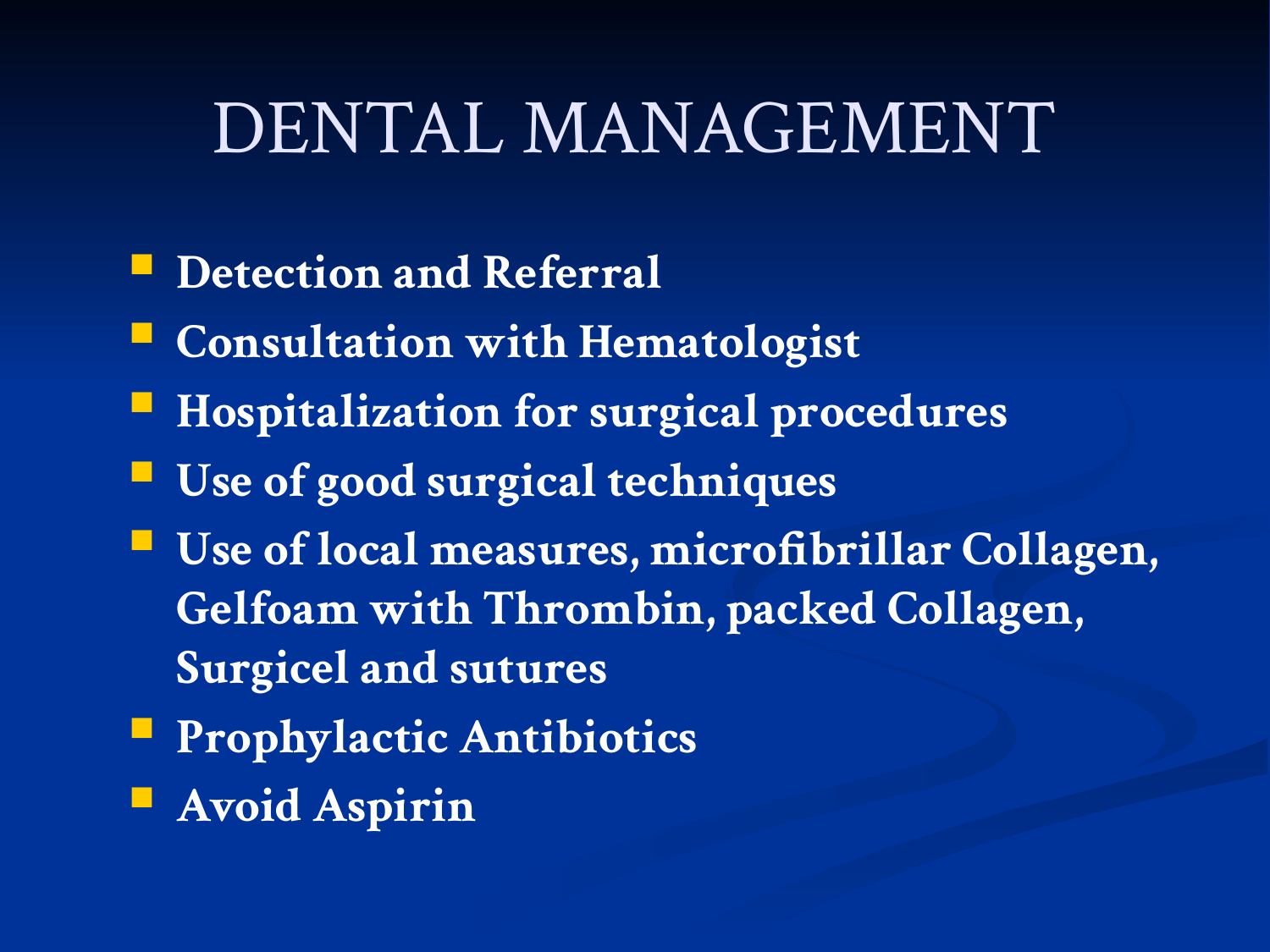

# DENTAL MANAGEMENT
Detection and Referral
Consultation with Hematologist
Hospitalization for surgical procedures
Use of good surgical techniques
Use of local measures, microfibrillar Collagen, Gelfoam with Thrombin, packed Collagen, Surgicel and sutures
Prophylactic Antibiotics
Avoid Aspirin